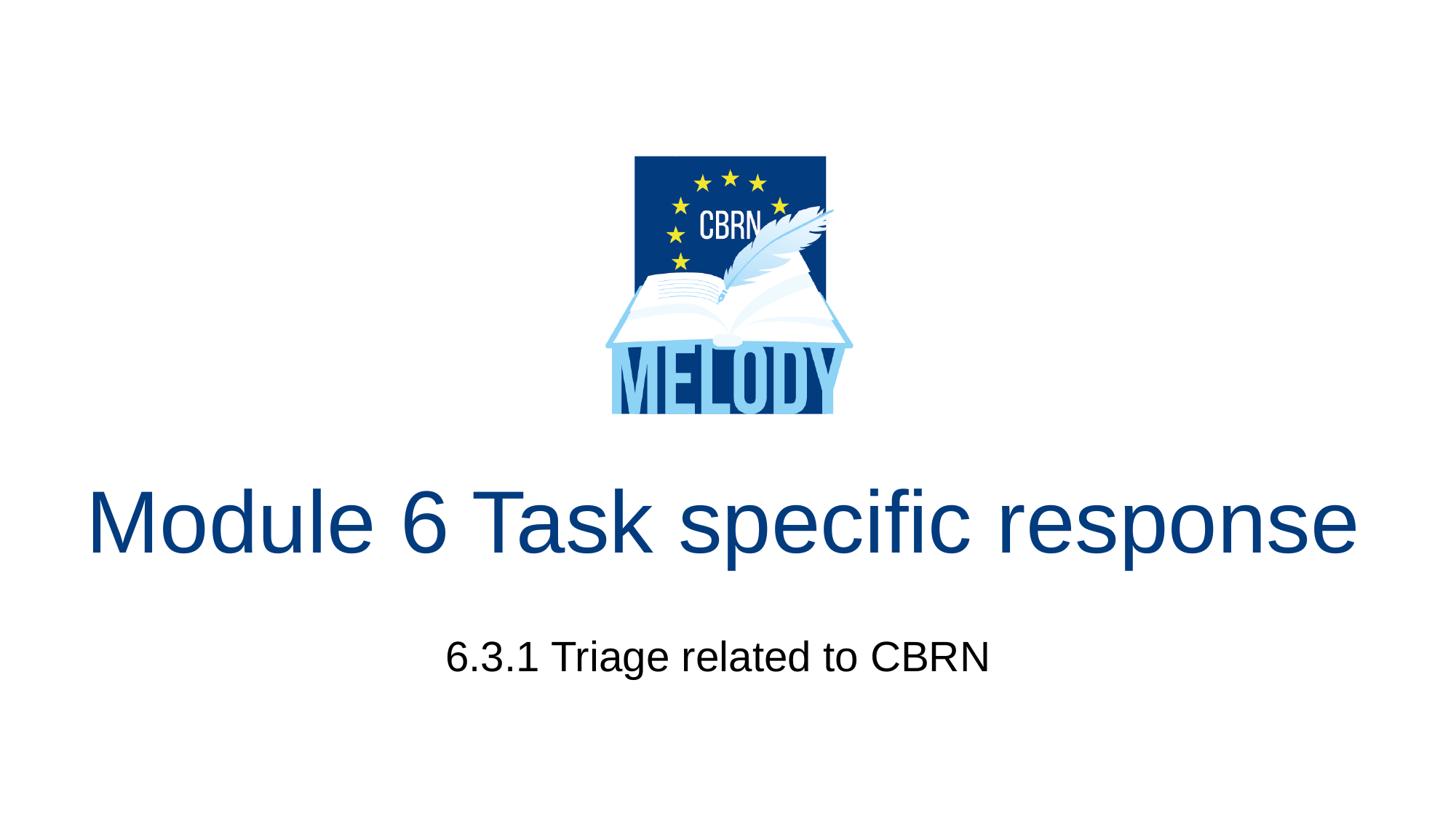

# Module 6 Task specific response
6.3.1 Triage related to CBRN